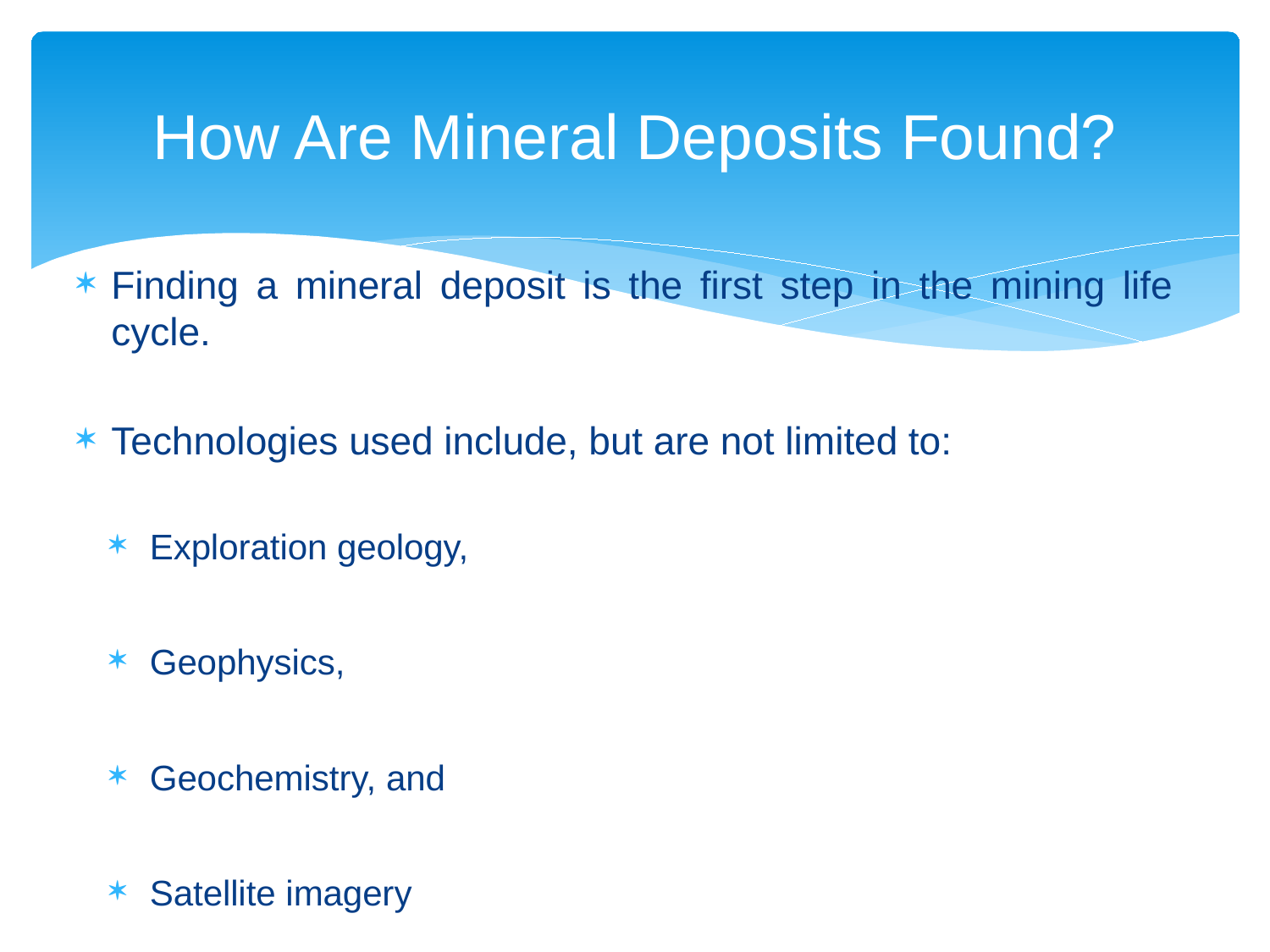

# How Are Mineral Deposits Found?
Finding a mineral deposit is the first step in the mining life cycle.

Technologies used include, but are not limited to:

Exploration geology,

Geophysics,

Geochemistry, and

Satellite imagery